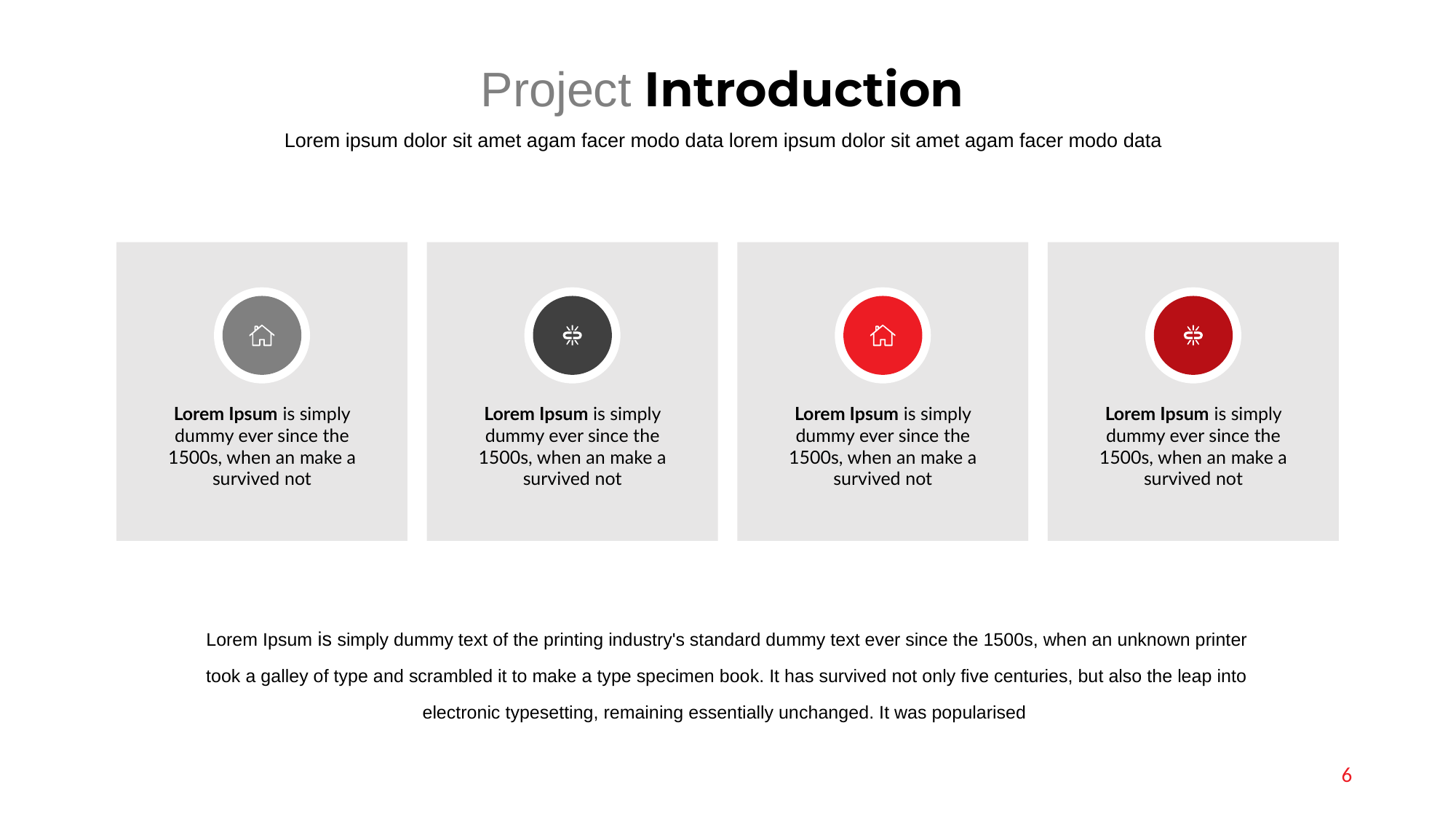

Project Introduction
Lorem ipsum dolor sit amet agam facer modo data lorem ipsum dolor sit amet agam facer modo data

Lorem Ipsum is simply dummy ever since the 1500s, when an make a survived not

Lorem Ipsum is simply dummy ever since the 1500s, when an make a survived not

Lorem Ipsum is simply dummy ever since the 1500s, when an make a survived not

Lorem Ipsum is simply dummy ever since the 1500s, when an make a survived not
Lorem Ipsum is simply dummy text of the printing industry's standard dummy text ever since the 1500s, when an unknown printer took a galley of type and scrambled it to make a type specimen book. It has survived not only five centuries, but also the leap into electronic typesetting, remaining essentially unchanged. It was popularised
6
www.yourdomain.com